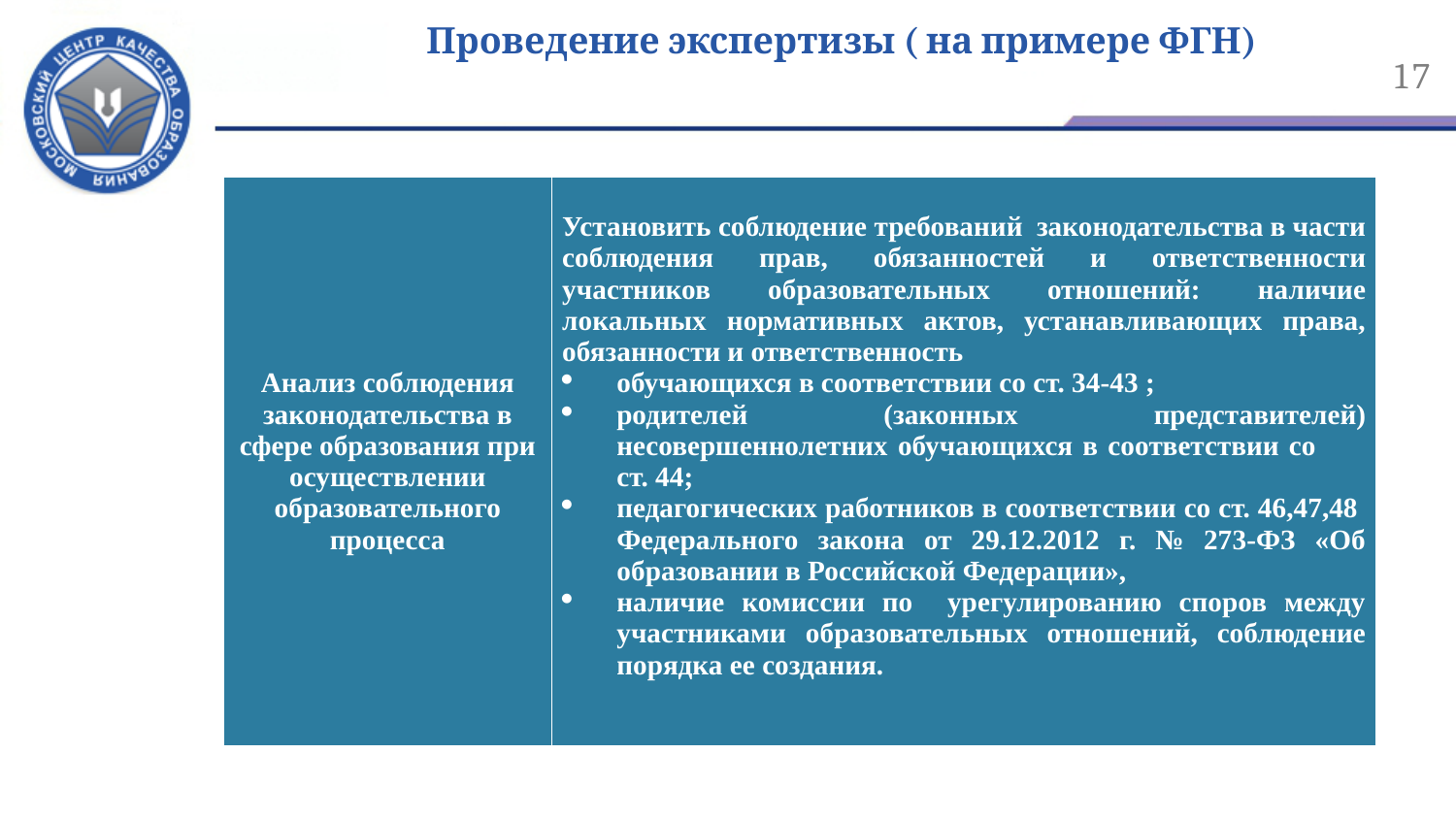

# Проведение экспертизы ( на примере ФГН)
17
| Анализ соблюдения законодательства в сфере образования при осуществлении образовательного процесса | Установить соблюдение требований законодательства в части соблюдения прав, обязанностей и ответственности участников образовательных отношений: наличие локальных нормативных актов, устанавливающих права, обязанности и ответственность обучающихся в соответствии со ст. 34-43 ; родителей (законных представителей) несовершеннолетних обучающихся в соответствии со ст. 44; педагогических работников в соответствии со ст. 46,47,48 Федерального закона от 29.12.2012 г. № 273-ФЗ «Об образовании в Российской Федерации», наличие комиссии по урегулированию споров между участниками образовательных отношений, соблюдение порядка ее создания. |
| --- | --- |